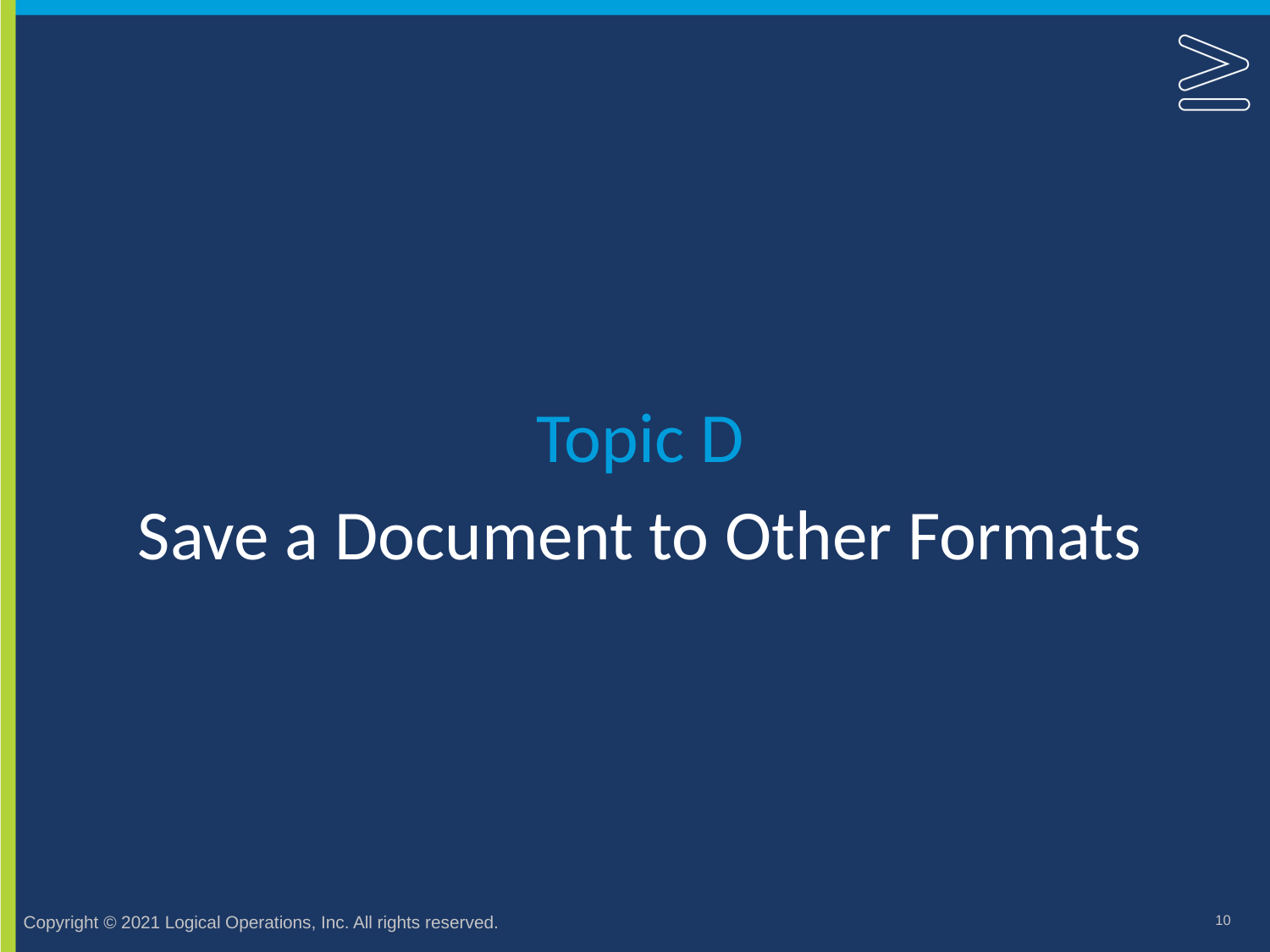

Topic D
# Save a Document to Other Formats
10